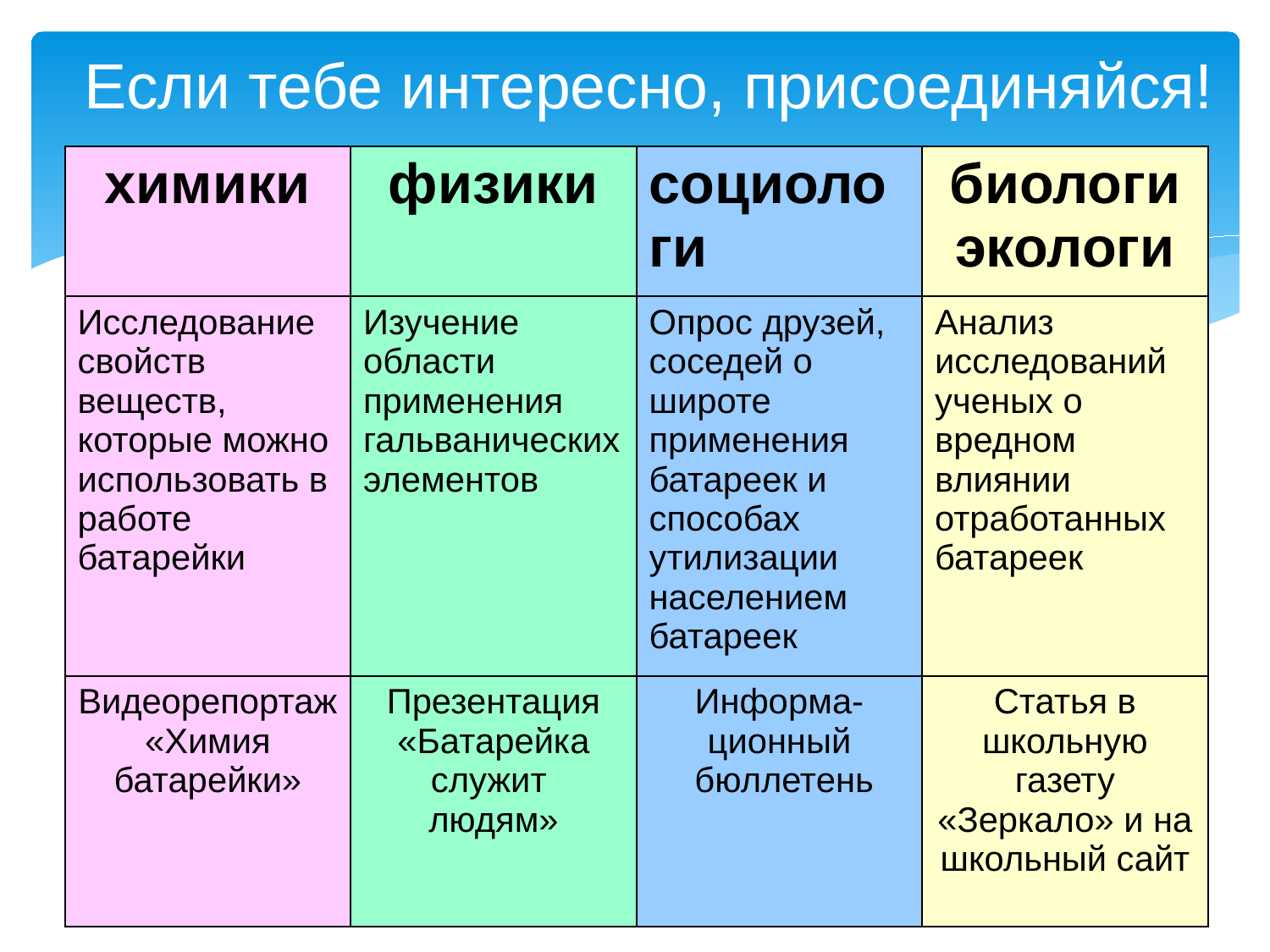

# Если тебе интересно, присоединяйся!
| химики | физики | социологи | биологи экологи |
| --- | --- | --- | --- |
| Исследование свойств веществ, которые можно использовать в работе батарейки | Изучение области применения гальванических элементов | Опрос друзей, соседей о широте применения батареек и способах утилизации населением батареек | Анализ исследований ученых о вредном влиянии отработанных батареек |
| Видеорепортаж «Химия батарейки» | Презентация «Батарейка служит людям» | Информа- ционный бюллетень | Статья в школьную газету «Зеркало» и на школьный сайт |